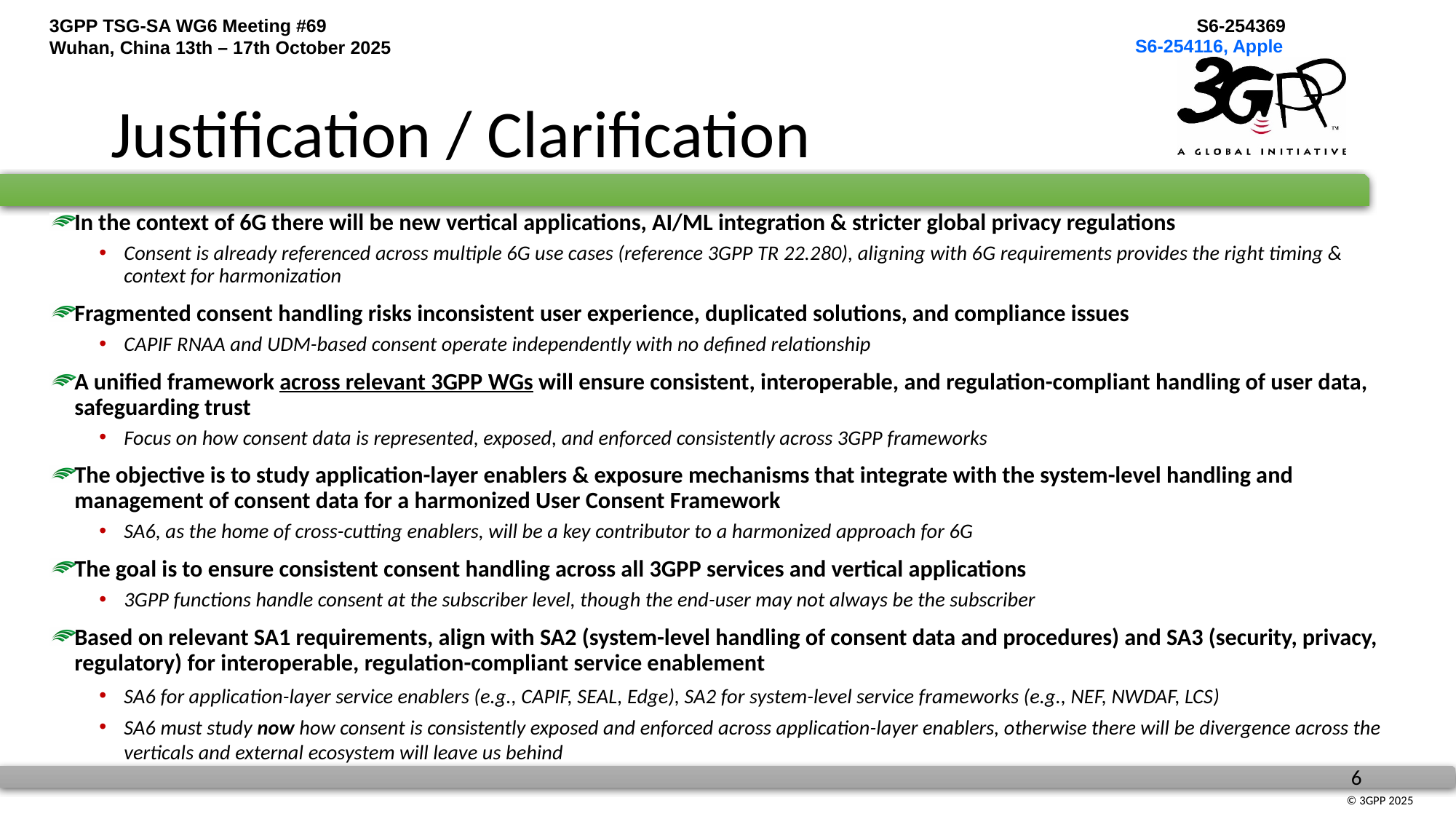

S6-254116, Apple
# Justification / Clarification
In the context of 6G there will be new vertical applications, AI/ML integration & stricter global privacy regulations
Consent is already referenced across multiple 6G use cases (reference 3GPP TR 22.280), aligning with 6G requirements provides the right timing & context for harmonization
Fragmented consent handling risks inconsistent user experience, duplicated solutions, and compliance issues
CAPIF RNAA and UDM-based consent operate independently with no defined relationship
A unified framework across relevant 3GPP WGs will ensure consistent, interoperable, and regulation-compliant handling of user data, safeguarding trust
Focus on how consent data is represented, exposed, and enforced consistently across 3GPP frameworks
The objective is to study application-layer enablers & exposure mechanisms that integrate with the system-level handling and management of consent data for a harmonized User Consent Framework
SA6, as the home of cross-cutting enablers, will be a key contributor to a harmonized approach for 6G
The goal is to ensure consistent consent handling across all 3GPP services and vertical applications
3GPP functions handle consent at the subscriber level, though the end-user may not always be the subscriber
Based on relevant SA1 requirements, align with SA2 (system-level handling of consent data and procedures) and SA3 (security, privacy, regulatory) for interoperable, regulation-compliant service enablement
SA6 for application-layer service enablers (e.g., CAPIF, SEAL, Edge), SA2 for system-level service frameworks (e.g., NEF, NWDAF, LCS)
SA6 must study now how consent is consistently exposed and enforced across application-layer enablers, otherwise there will be divergence across the verticals and external ecosystem will leave us behind